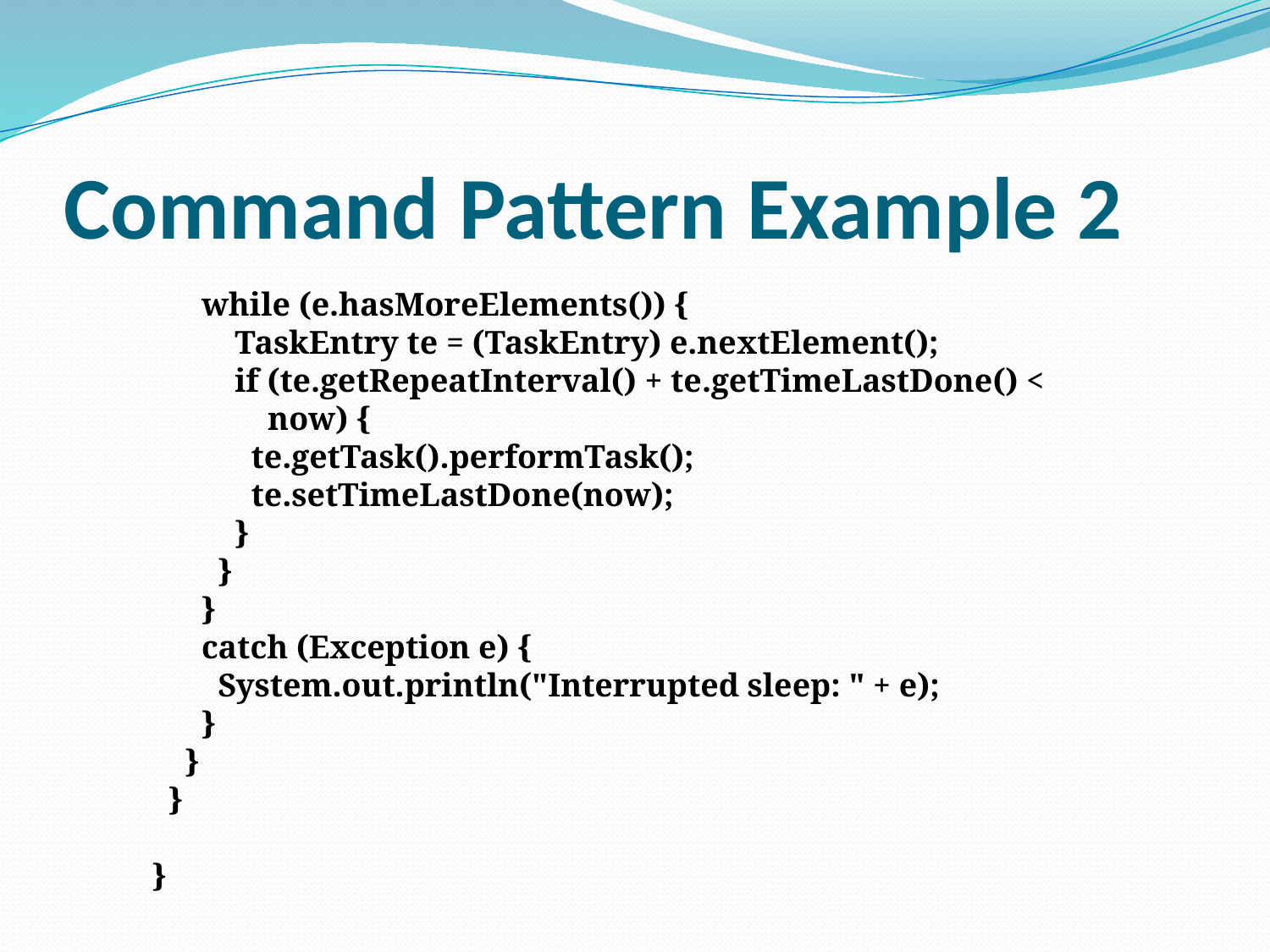

# Command Pattern Example 2
         while (e.hasMoreElements()) {
             TaskEntry te = (TaskEntry) e.nextElement();
             if (te.getRepeatInterval() + te.getTimeLastDone() <
                 now) {
               te.getTask().performTask();
               te.setTimeLastDone(now);
             }
           }
         }
         catch (Exception e) {
           System.out.println("Interrupted sleep: " + e);
         }
       }
     }

   }